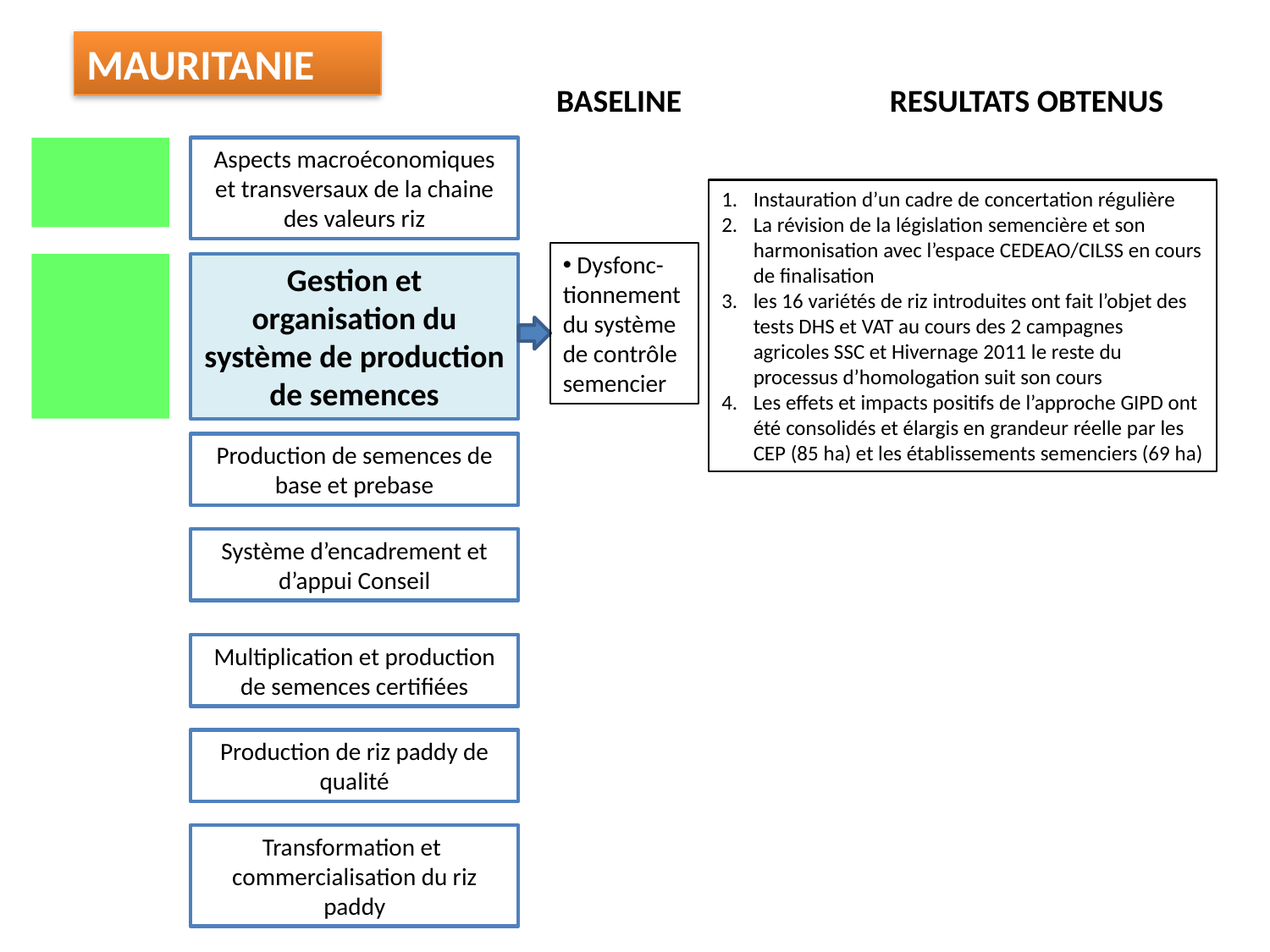

MAURITANIE
BASELINE
RESULTATS OBTENUS

Aspects macroéconomiques et transversaux de la chaine des valeurs riz
Instauration d’un cadre de concertation régulière
La révision de la législation semencière et son harmonisation avec l’espace CEDEAO/CILSS en cours de finalisation
les 16 variétés de riz introduites ont fait l’objet des tests DHS et VAT au cours des 2 campagnes agricoles SSC et Hivernage 2011 le reste du processus d’homologation suit son cours
Les effets et impacts positifs de l’approche GIPD ont été consolidés et élargis en grandeur réelle par les CEP (85 ha) et les établissements semenciers (69 ha)
 Dysfonc-tionnement du système de contrôle semencier

Gestion et organisation du système de production de semences

Production de semences de base et prebase
Système d’encadrement et d’appui Conseil
Multiplication et production de semences certifiées
Production de riz paddy de qualité
Transformation et  commercialisation du riz paddy